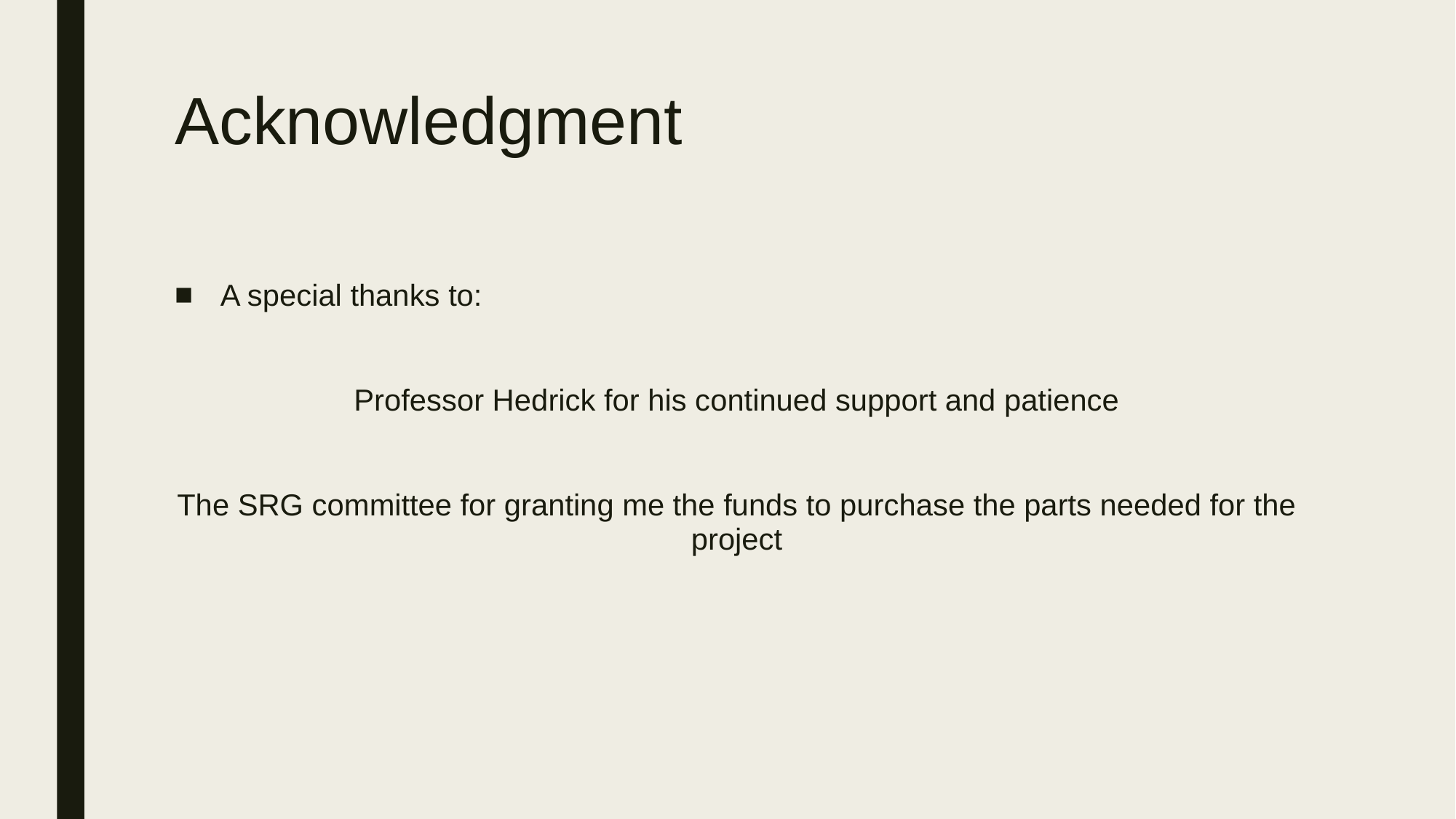

# Acknowledgment
A special thanks to:

Professor Hedrick for his continued support and patience

The SRG committee for granting me the funds to purchase the parts needed for the project